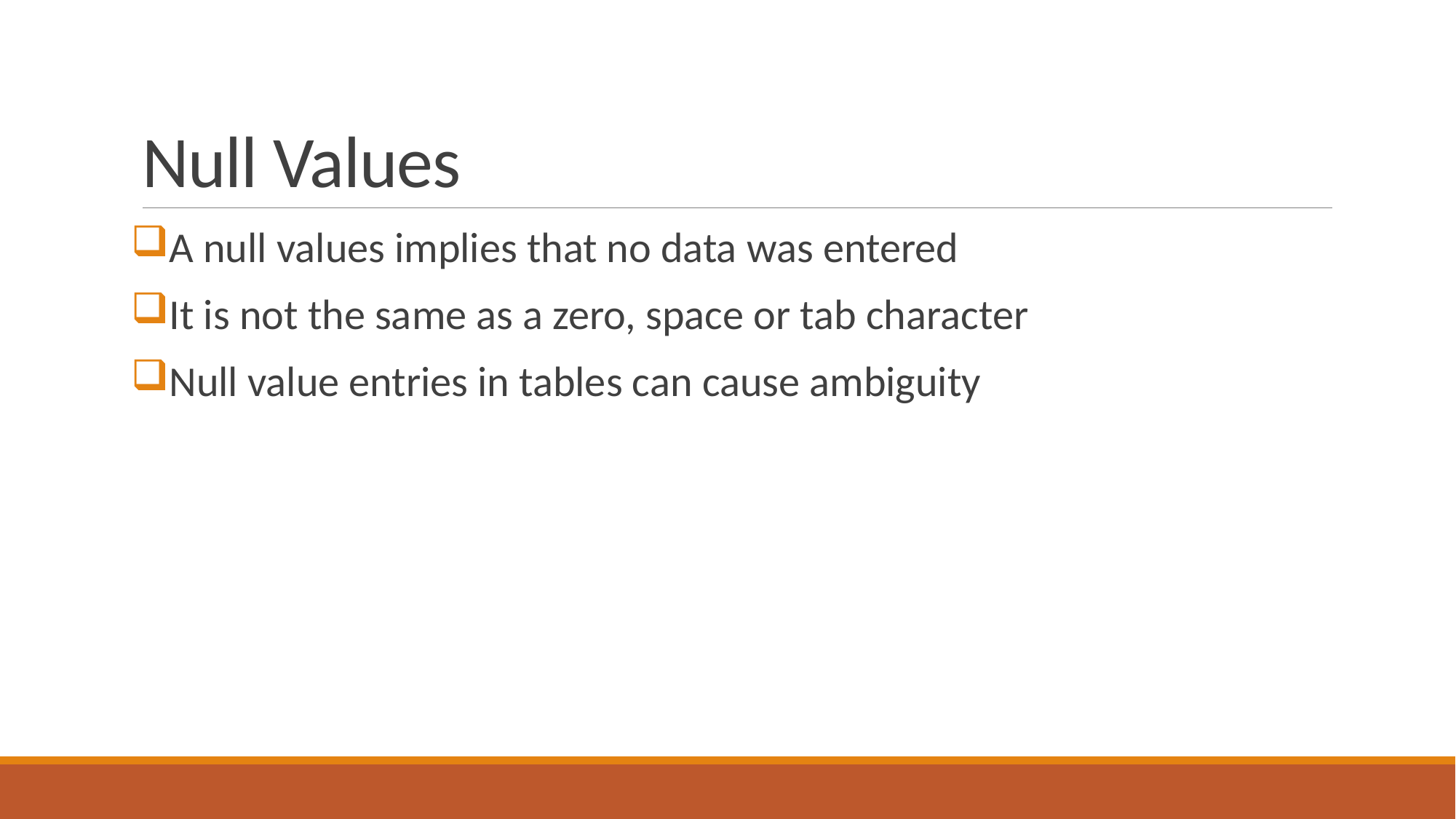

# Null Values
A null values implies that no data was entered
It is not the same as a zero, space or tab character
Null value entries in tables can cause ambiguity